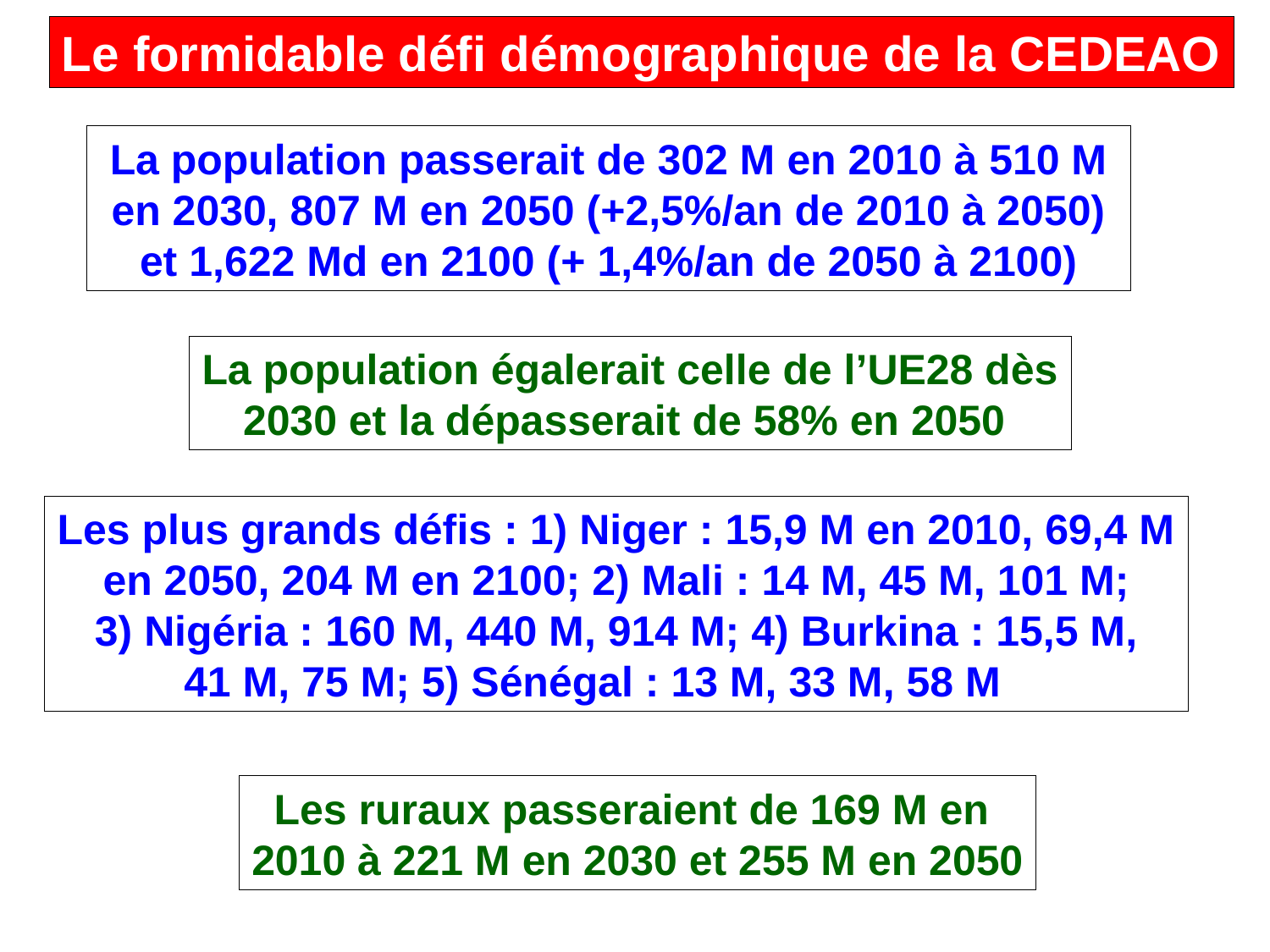

Le formidable défi démographique de la CEDEAO
La population passerait de 302 M en 2010 à 510 M
 en 2030, 807 M en 2050 (+2,5%/an de 2010 à 2050)
et 1,622 Md en 2100 (+ 1,4%/an de 2050 à 2100)
La population égalerait celle de l’UE28 dès
 2030 et la dépasserait de 58% en 2050
Les plus grands défis : 1) Niger : 15,9 M en 2010, 69,4 M
en 2050, 204 M en 2100; 2) Mali : 14 M, 45 M, 101 M;
3) Nigéria : 160 M, 440 M, 914 M; 4) Burkina : 15,5 M,
41 M, 75 M; 5) Sénégal : 13 M, 33 M, 58 M
Les ruraux passeraient de 169 M en
2010 à 221 M en 2030 et 255 M en 2050